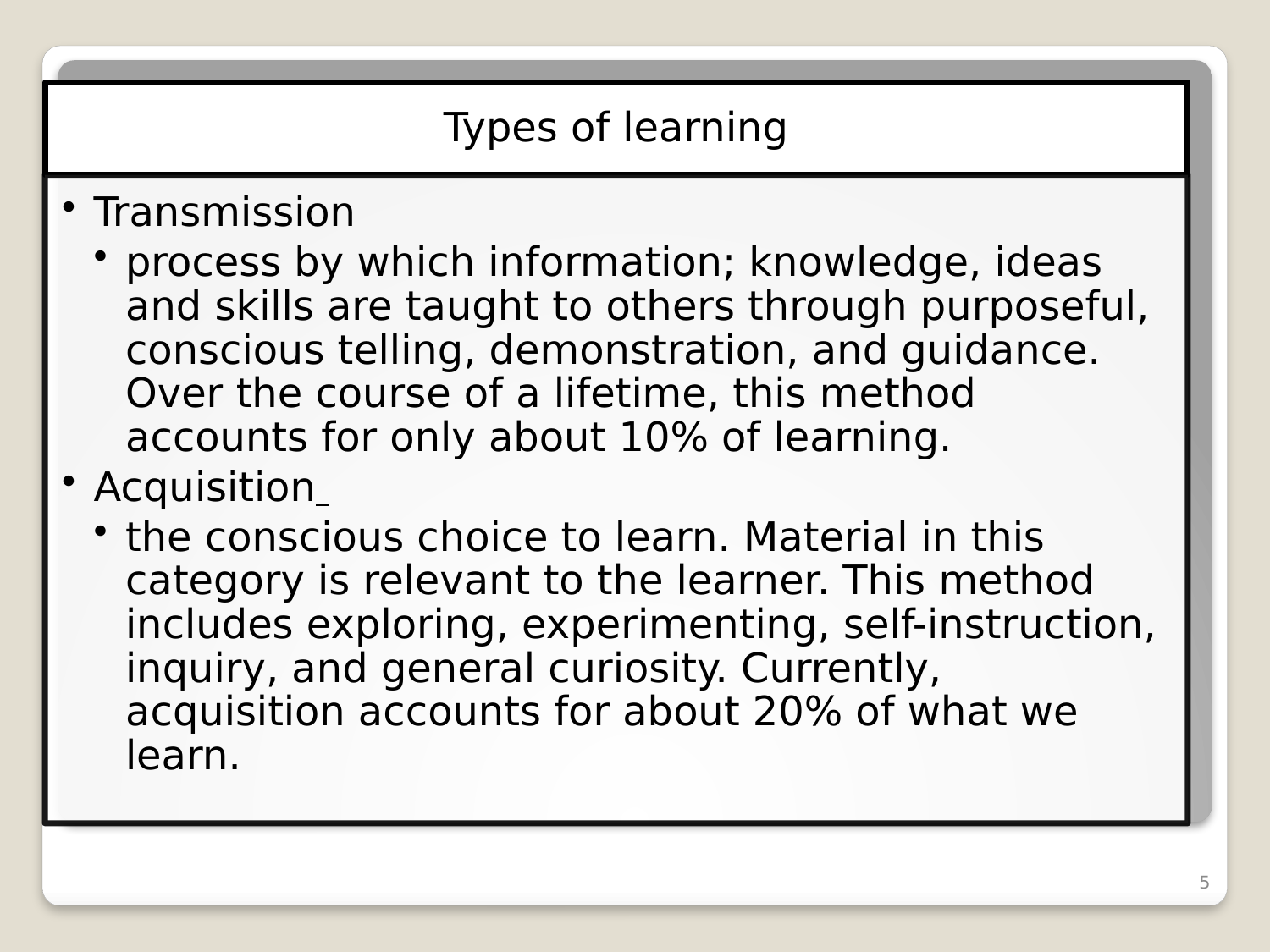

Types of learning
Transmission
process by which information; knowledge, ideas and skills are taught to others through purposeful, conscious telling, demonstration, and guidance. Over the course of a lifetime, this method accounts for only about 10% of learning.
Acquisition
the conscious choice to learn. Material in this category is relevant to the learner. This method includes exploring, experimenting, self-instruction, inquiry, and general curiosity. Currently, acquisition accounts for about 20% of what we learn.
5